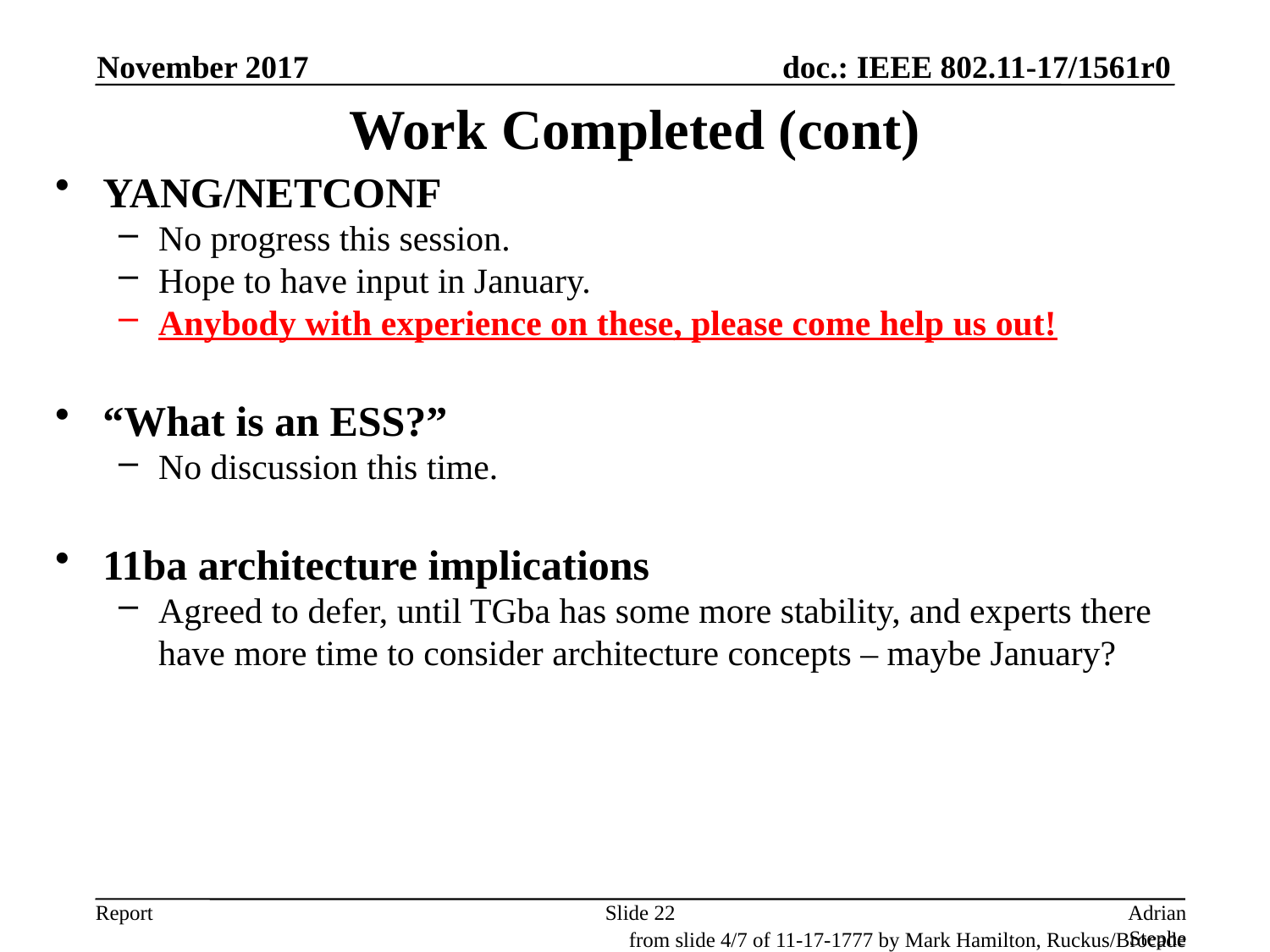

November 2017
# Work Completed (cont)
YANG/NETCONF
No progress this session.
Hope to have input in January.
Anybody with experience on these, please come help us out!

“What is an ESS?”
No discussion this time.

11ba architecture implications
Agreed to defer, until TGba has some more stability, and experts there have more time to consider architecture concepts – maybe January?

Slide 22
Adrian Stephens, Intel Corporation
from slide 4/7 of 11-17-1777 by Mark Hamilton, Ruckus/Brocade